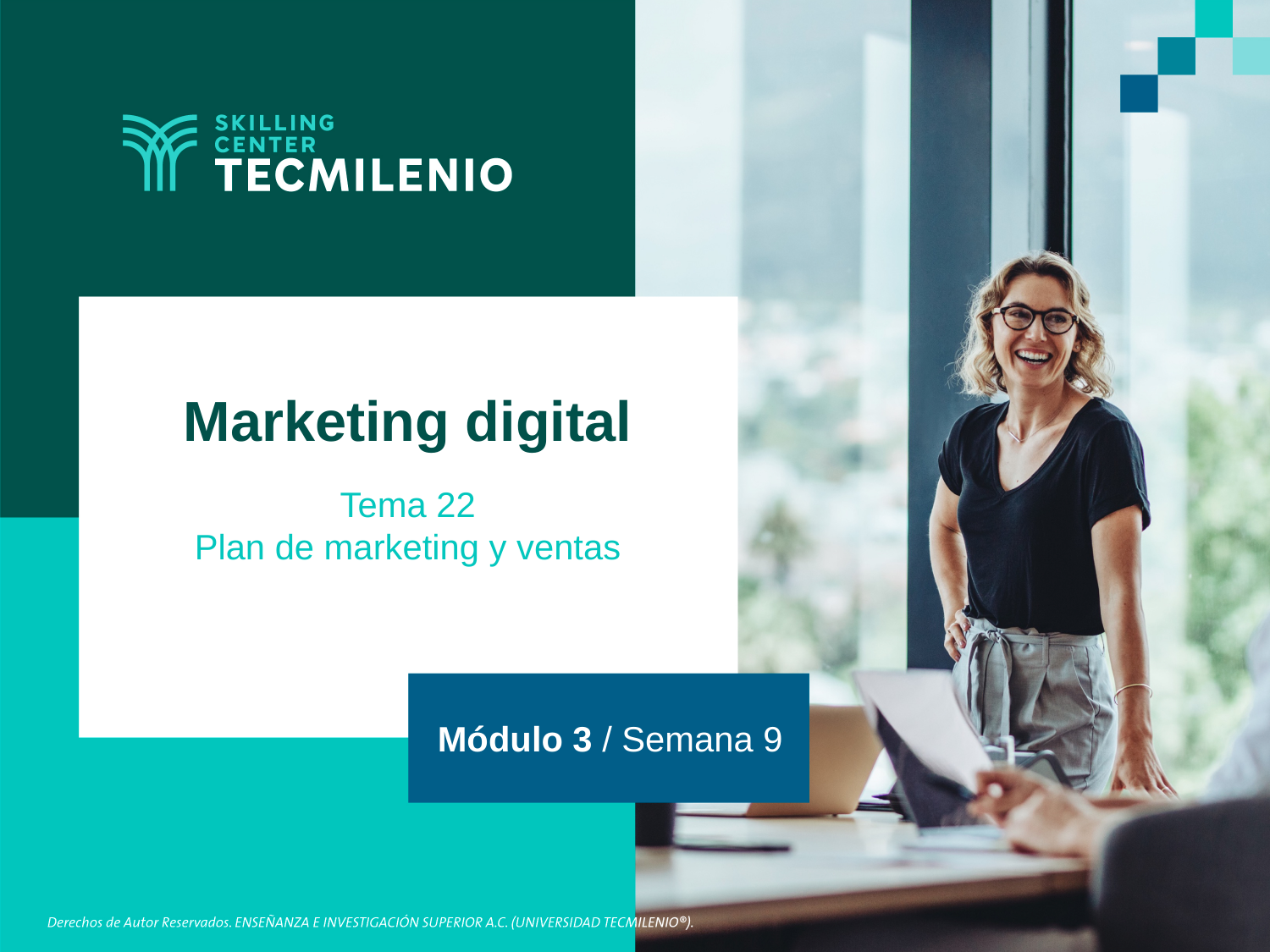

Marketing digital
Tema 22
Plan de marketing y ventas
Módulo 3 / Semana 9